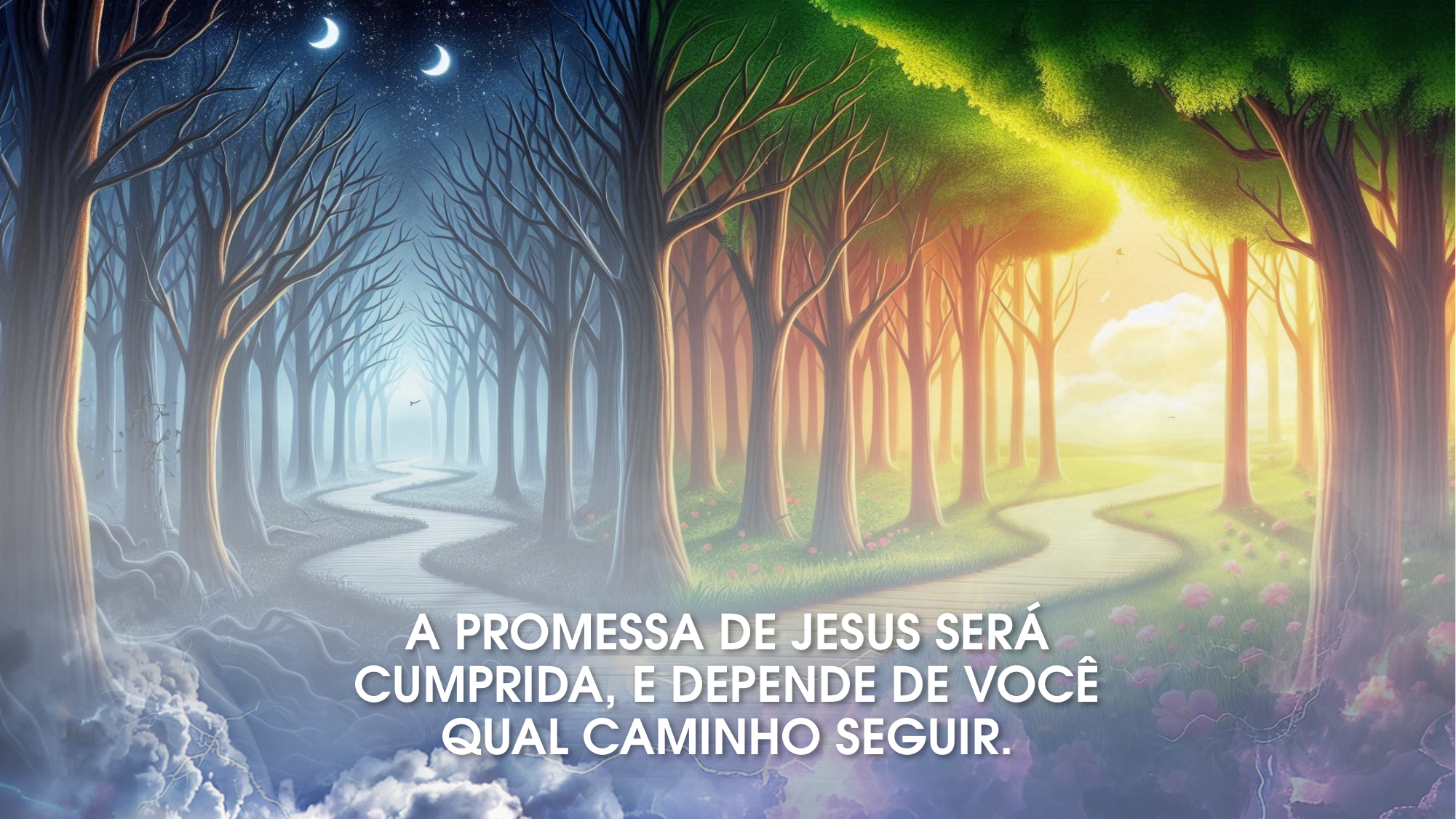

A PROMESSA DE JESUS SERÁ CUMPRIDA, E DEPENDE DE VOCÊ QUAL CAMINHO SEGUIR.